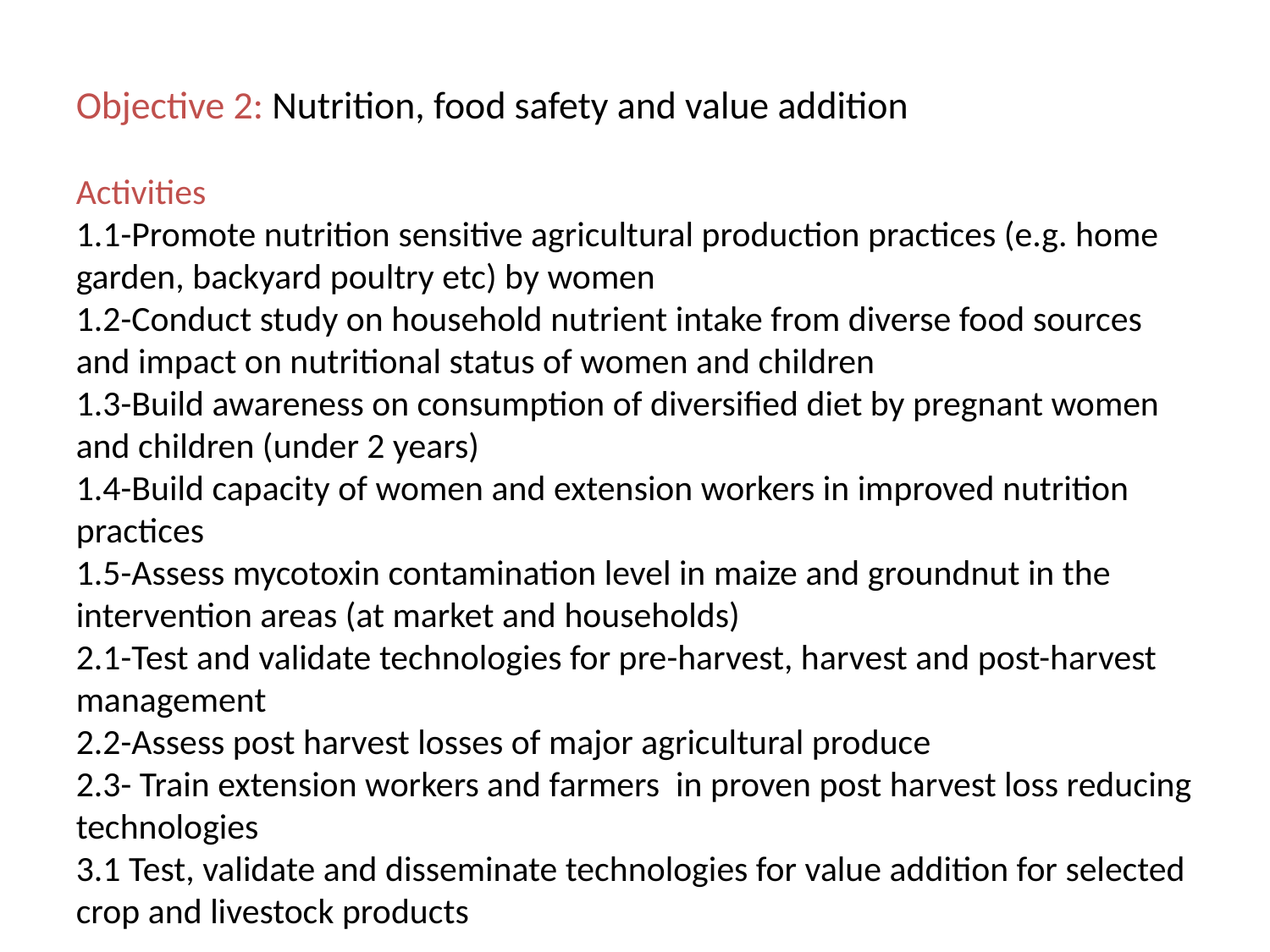

Objective 2: Nutrition, food safety and value addition

Activities
1.1-Promote nutrition sensitive agricultural production practices (e.g. home garden, backyard poultry etc) by women
1.2-Conduct study on household nutrient intake from diverse food sources and impact on nutritional status of women and children
1.3-Build awareness on consumption of diversified diet by pregnant women and children (under 2 years)
1.4-Build capacity of women and extension workers in improved nutrition practices
1.5-Assess mycotoxin contamination level in maize and groundnut in the intervention areas (at market and households)
2.1-Test and validate technologies for pre-harvest, harvest and post-harvest management
2.2-Assess post harvest losses of major agricultural produce
2.3- Train extension workers and farmers  in proven post harvest loss reducing technologies
3.1 Test, validate and disseminate technologies for value addition for selected crop and livestock products